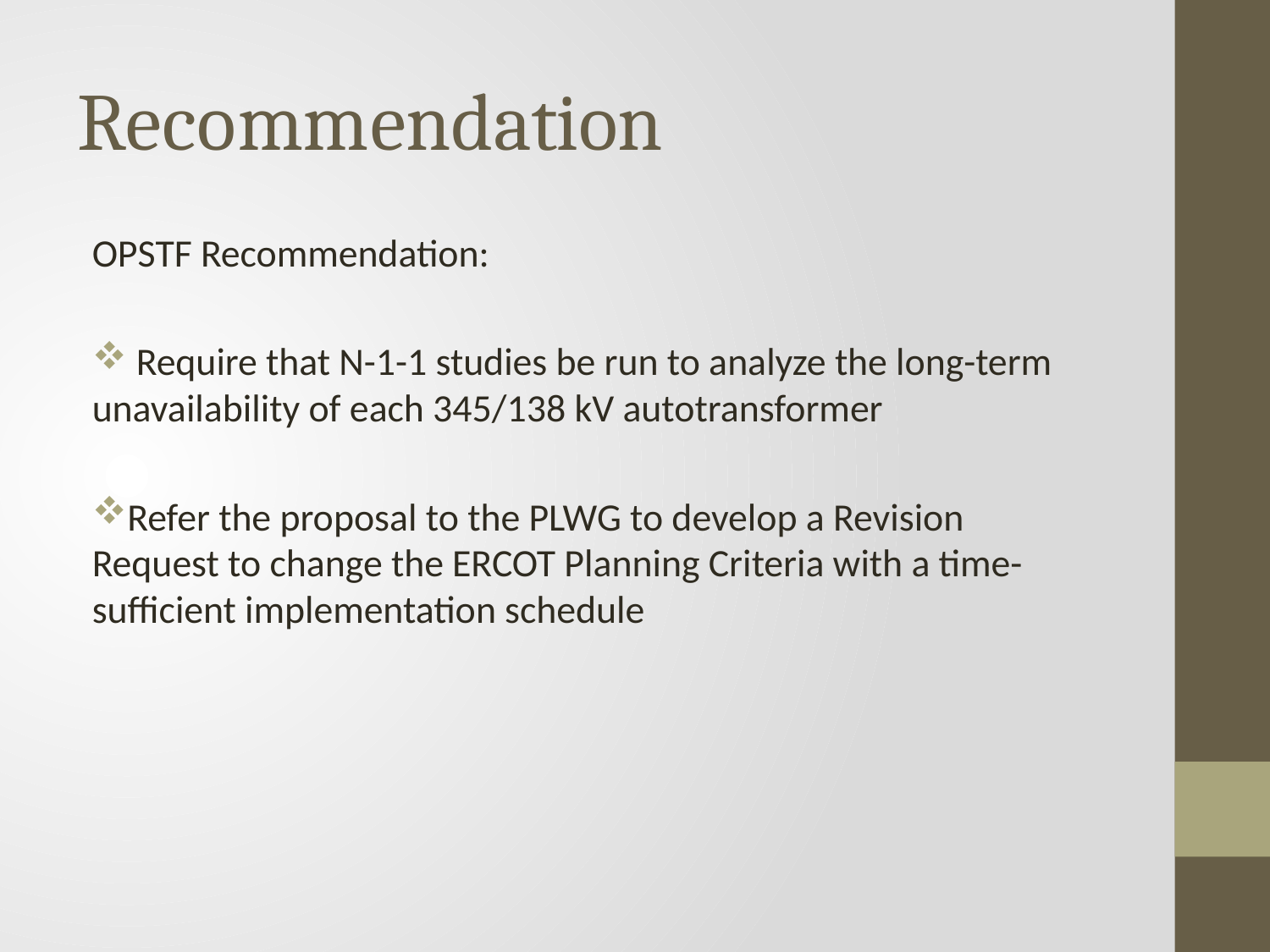

# Recommendation
OPSTF Recommendation:

 Require that N-1-1 studies be run to analyze the long-term unavailability of each 345/138 kV autotransformer

Refer the proposal to the PLWG to develop a Revision   Request to change the ERCOT Planning Criteria with a time-sufficient implementation schedule